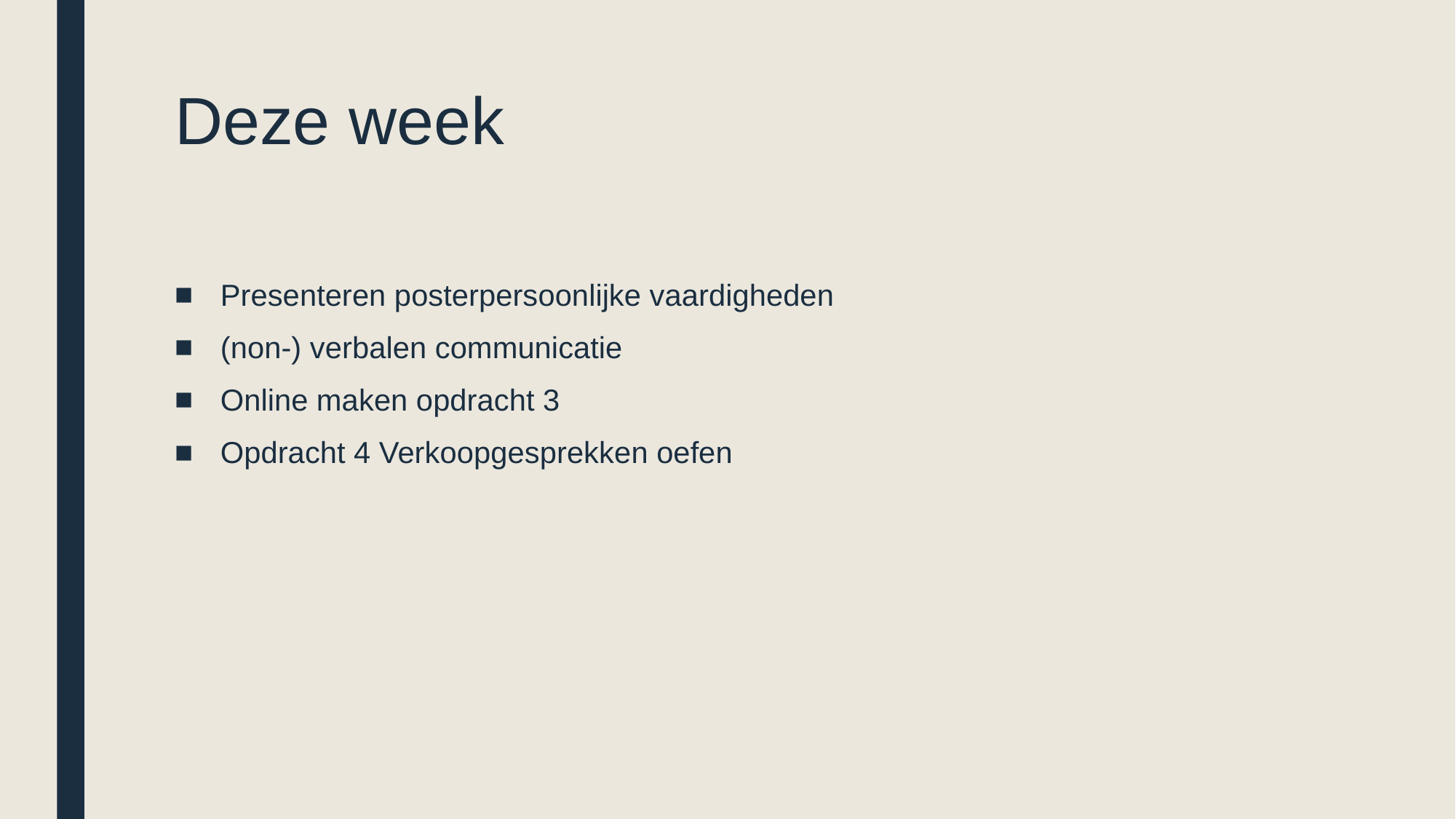

# Deze week
Presenteren posterpersoonlijke vaardigheden
(non-) verbalen communicatie
Online maken opdracht 3
Opdracht 4 Verkoopgesprekken oefen